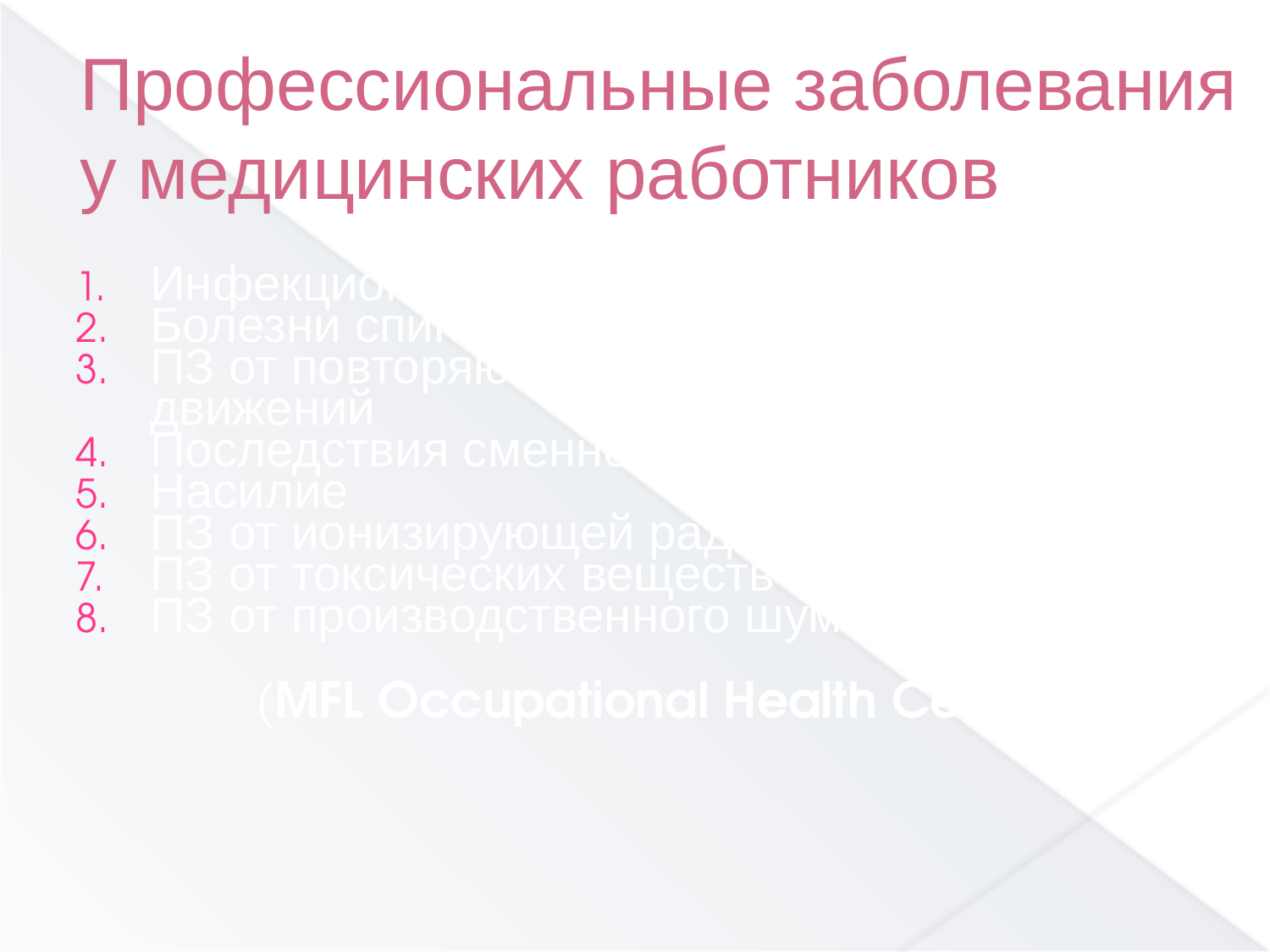

Профессиональные заболевания у медицинских работников
Инфекционные заболевания
Болезни спины
ПЗ от повторяющихся стереотипных движений
Последствия сменной работы
Насилие
ПЗ от ионизирующей радиации
ПЗ от токсических веществ
ПЗ от производственного шума

(MFL Occupational Health Centre, USA)